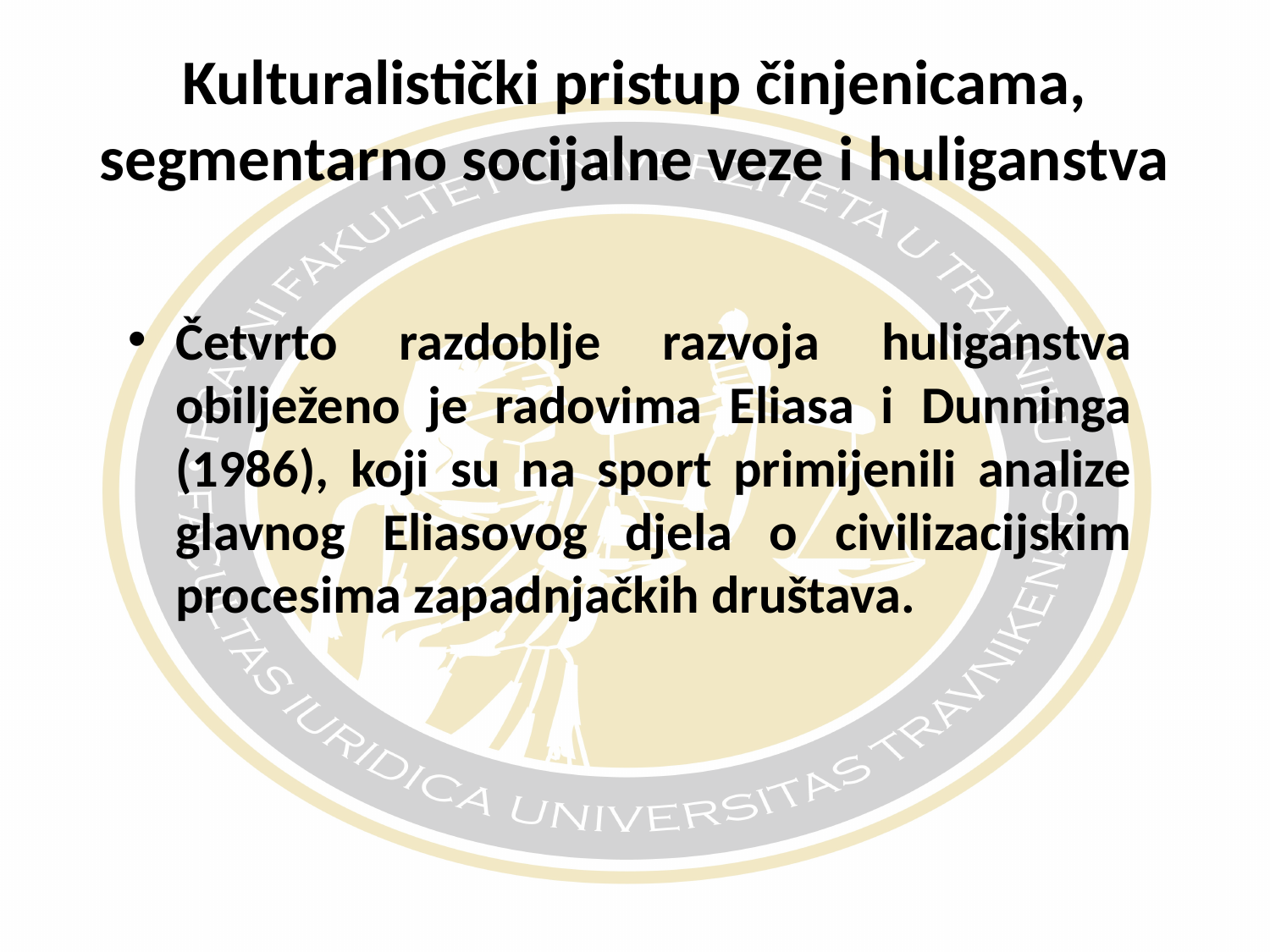

# Kulturalistički pristup činjenicama, segmentarno socijalne veze i huliganstva

Četvrto razdoblje razvoja huliganstva obilježeno je radovima Eliasa i Dunninga (1986), koji su na sport primijenili analize glavnog Eliasovog djela o civilizacijskim procesima zapadnjačkih društava.